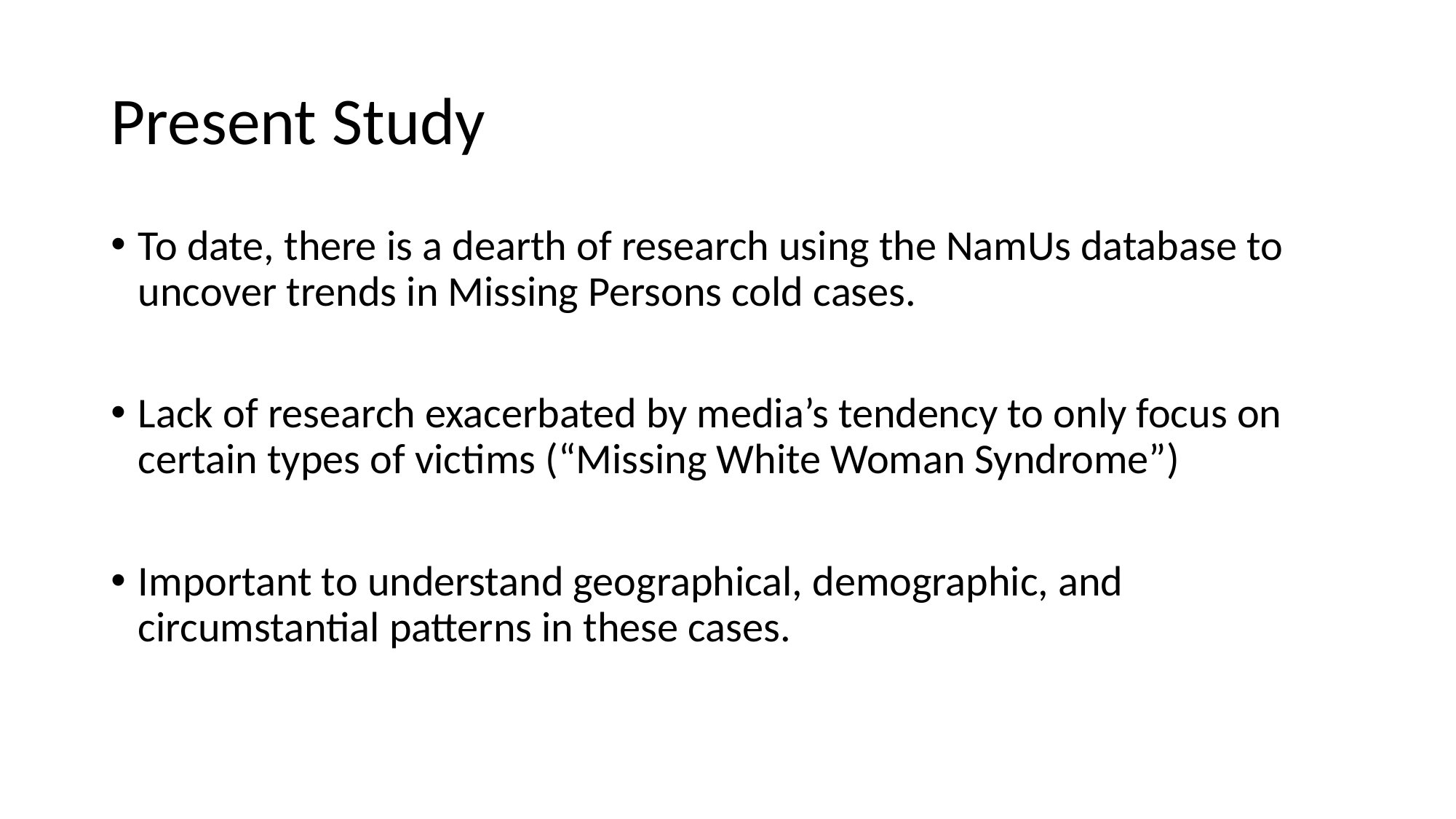

# Present Study
To date, there is a dearth of research using the NamUs database to uncover trends in Missing Persons cold cases.

Lack of research exacerbated by media’s tendency to only focus on certain types of victims (“Missing White Woman Syndrome”)

Important to understand geographical, demographic, and circumstantial patterns in these cases.